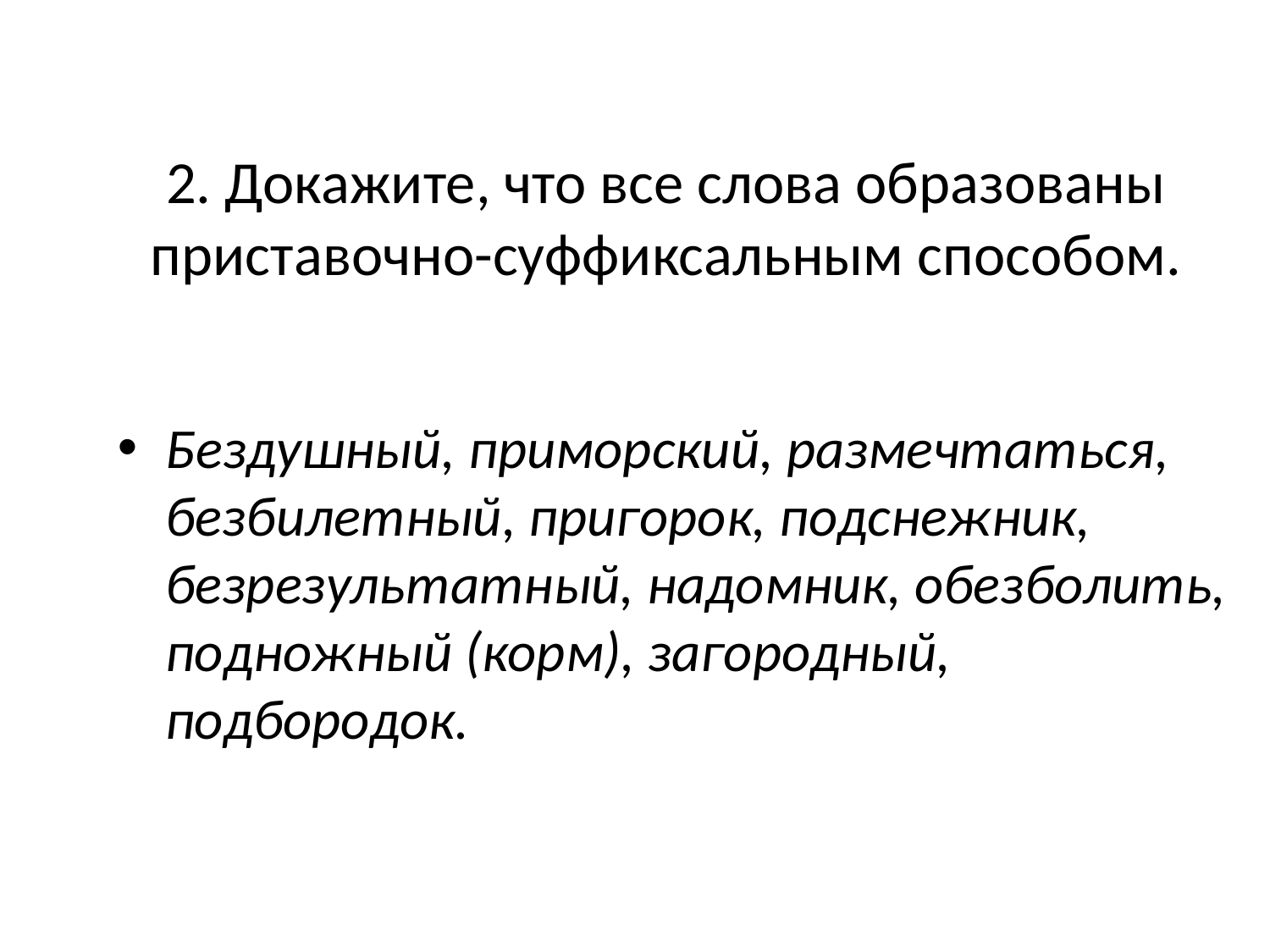

# 2. Докажите, что все слова образованы приставочно-суффиксальным способом.
Бездушный, приморский, размечтаться, безбилетный, пригорок, подснежник, безрезультатный, надомник, обезболить, подножный (корм), загородный, подбородок.